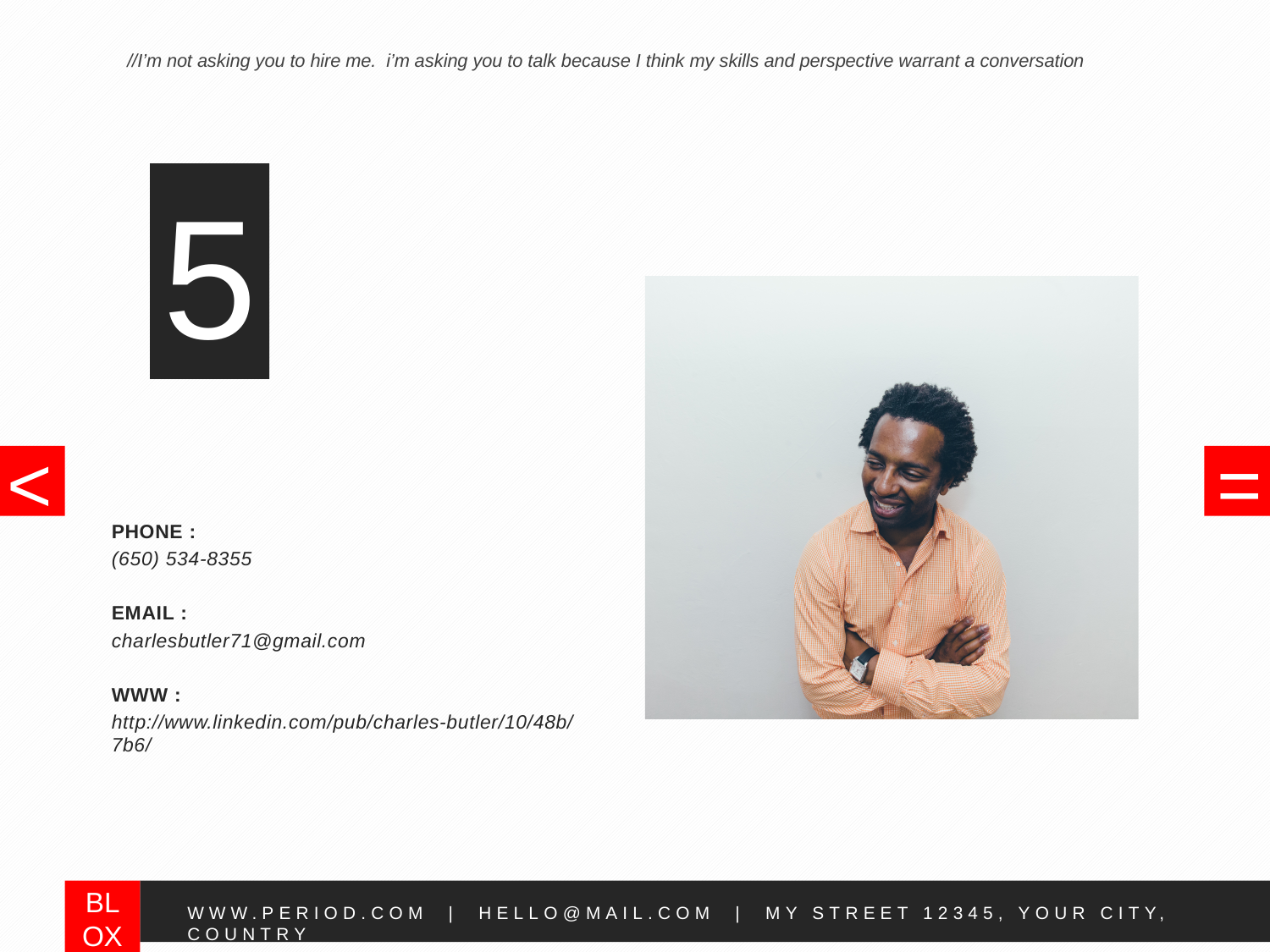

//I’m not asking you to hire me.  i’m asking you to talk because I think my skills and perspective warrant a conversation
5

<
=

PHONE :
(650) 534-8355

EMAIL :
charlesbutler71@gmail.com

WWW :
http://www.linkedin.com/pub/charles-butler/10/48b/7b6/
BLOX

WWW.PERIOD.COM  |  HELLO@MAIL.COM  |  MY STREET 12345, YOUR CITY, COUNTRY